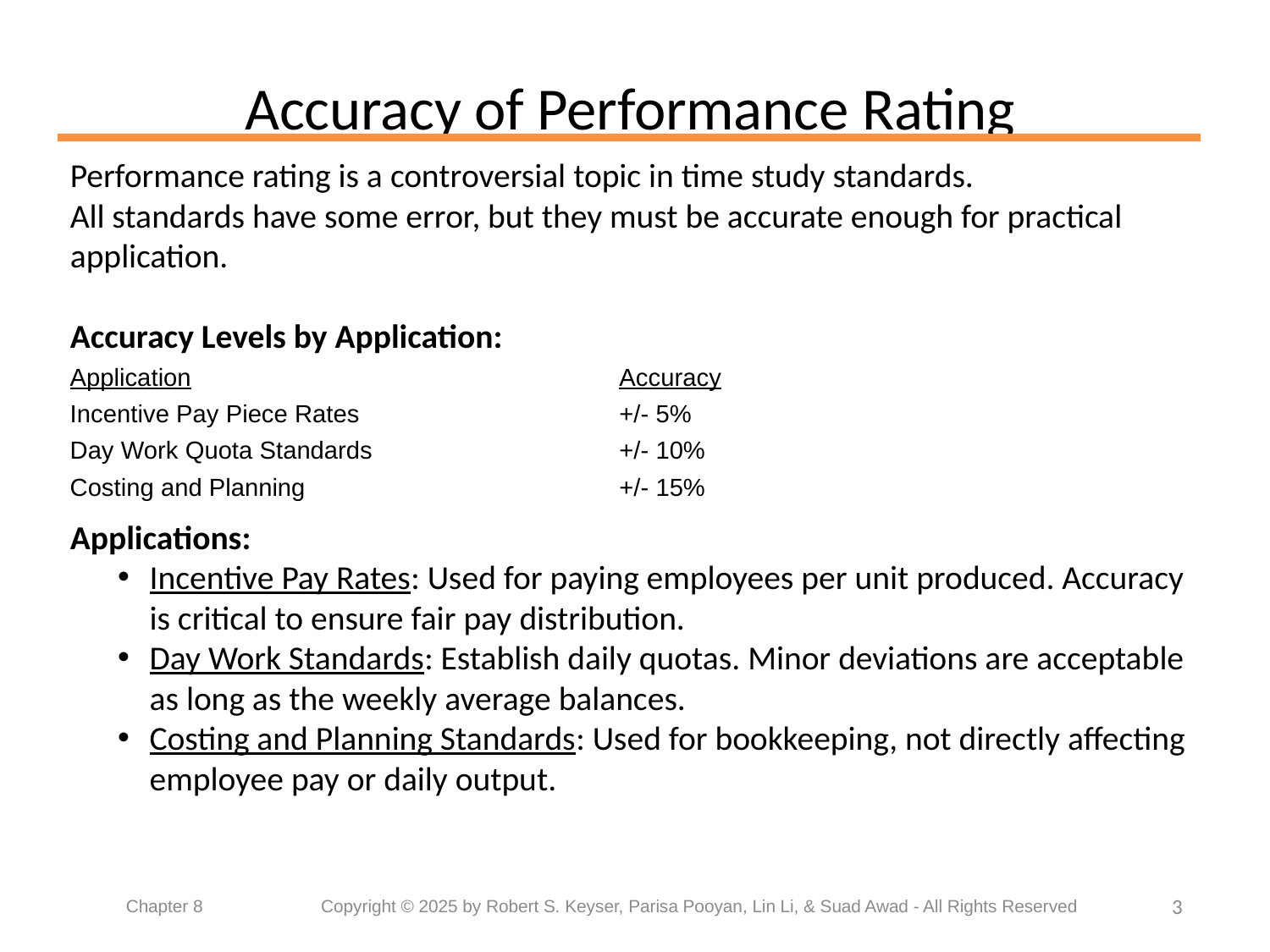

# Accuracy of Performance Rating

Performance rating is a controversial topic in time study standards.
All standards have some error, but they must be accurate enough for practical application.

Accuracy Levels by Application:

Applications:
Incentive Pay Rates: Used for paying employees per unit produced. Accuracy is critical to ensure fair pay distribution.
Day Work Standards: Establish daily quotas. Minor deviations are acceptable as long as the weekly average balances.
Costing and Planning Standards: Used for bookkeeping, not directly affecting employee pay or daily output.
| Application | Accuracy |
| --- | --- |
| Incentive Pay Piece Rates | +/- 5% |
| Day Work Quota Standards | +/- 10% |
| Costing and Planning | +/- 15% |
3
Chapter 8	              Copyright © 2025 by Robert S. Keyser, Parisa Pooyan, Lin Li, & Suad Awad - All Rights Reserved